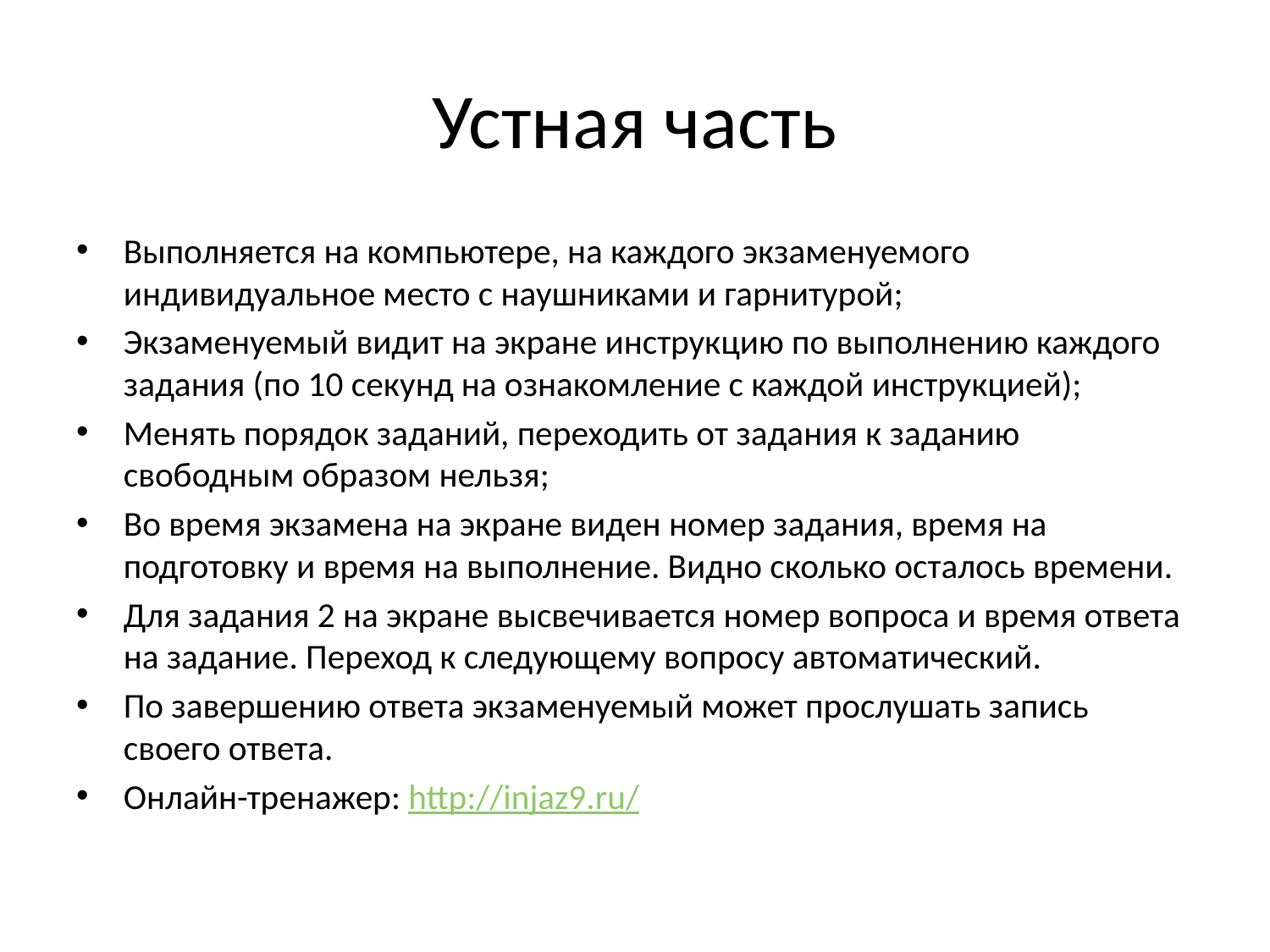

# Устная часть
Выполняется на компьютере, на каждого экзаменуемого индивидуальное место с наушниками и гарнитурой;
Экзаменуемый видит на экране инструкцию по выполнению каждого задания (по 10 секунд на ознакомление с каждой инструкцией);
Менять порядок заданий, переходить от задания к заданию свободным образом нельзя;
Во время экзамена на экране виден номер задания, время на подготовку и время на выполнение. Видно сколько осталось времени.
Для задания 2 на экране высвечивается номер вопроса и время ответа на задание. Переход к следующему вопросу автоматический.
По завершению ответа экзаменуемый может прослушать запись своего ответа.
Онлайн-тренажер: http://injaz9.ru/